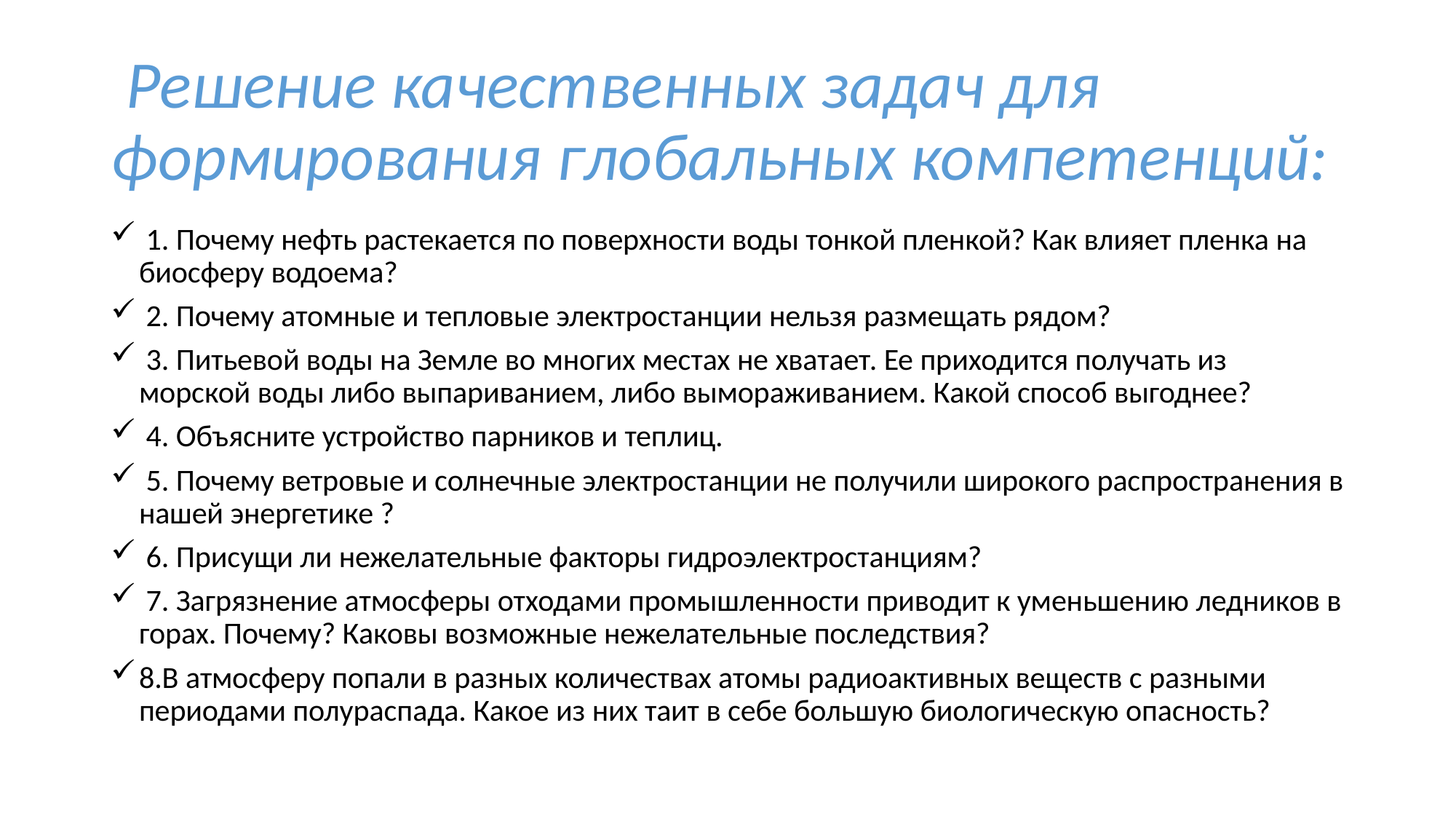

# Решение качественных задач для формирования глобальных компетенций:
 1. Почему нефть растекается по поверхности воды тонкой пленкой? Как влияет пленка на биосферу водоема?
 2. Почему атомные и тепловые электростанции нельзя размещать рядом?
 3. Питьевой воды на Земле во многих местах не хватает. Ее приходится получать из морской воды либо выпариванием, либо вымораживанием. Какой способ выгоднее?
 4. Объясните устройство парников и теплиц.
 5. Почему ветровые и солнечные электростанции не получили широкого распространения в нашей энергетике ?
 6. Присущи ли нежелательные факторы гидроэлектростанциям?
 7. Загрязнение атмосферы отходами промышленности приводит к уменьшению ледников в горах. Почему? Каковы возможные нежелательные последствия?
8.В атмосферу попали в разных количествах атомы радиоактивных веществ с разными периодами полураспада. Какое из них таит в себе большую биологическую опасность?